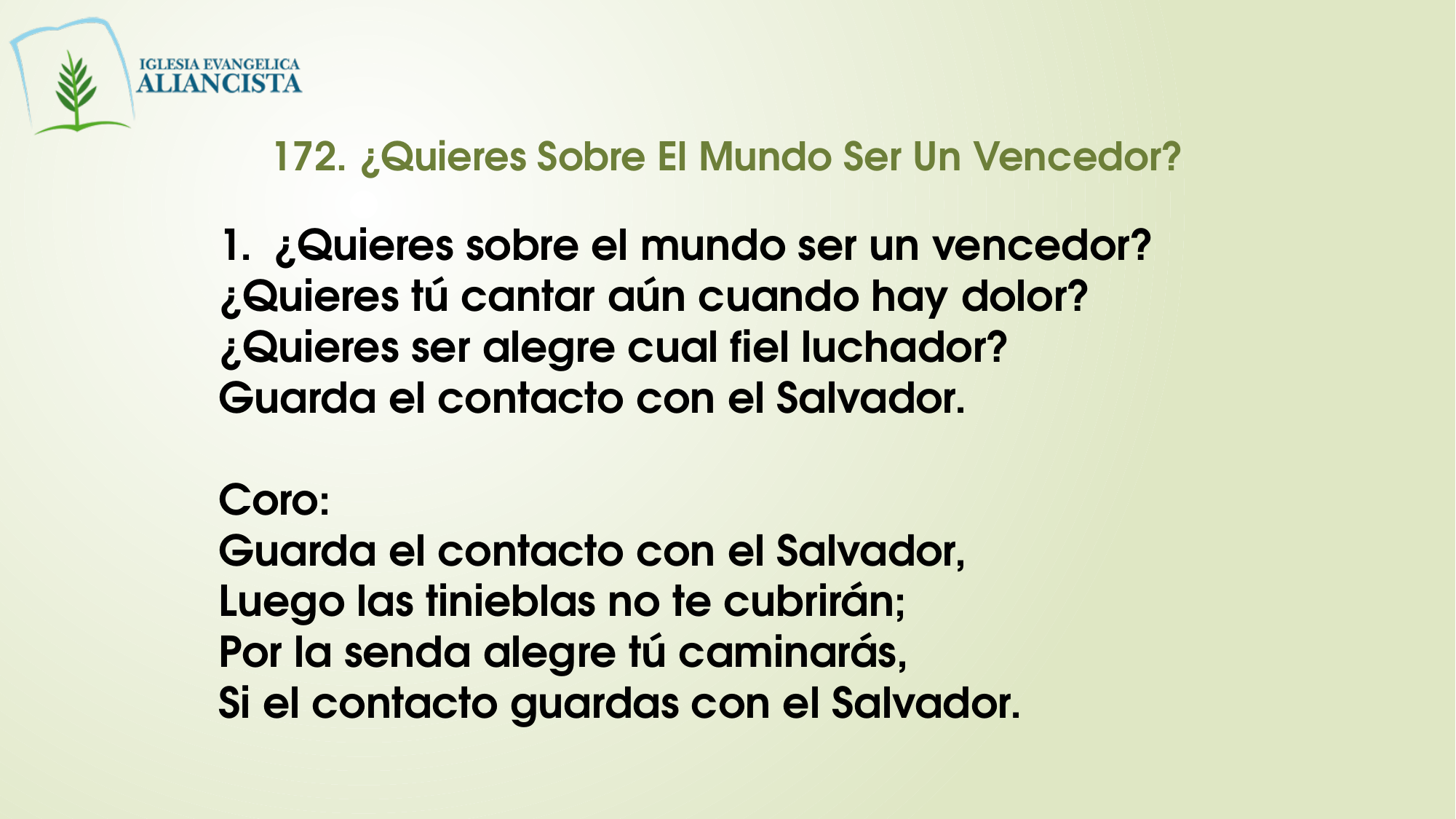

172. ¿Quieres Sobre El Mundo Ser Un Vencedor?
¿Quieres sobre el mundo ser un vencedor?
¿Quieres tú cantar aún cuando hay dolor?
¿Quieres ser alegre cual fiel luchador?
Guarda el contacto con el Salvador.

Coro:
Guarda el contacto con el Salvador,
Luego las tinieblas no te cubrirán;
Por la senda alegre tú caminarás,
Si el contacto guardas con el Salvador.